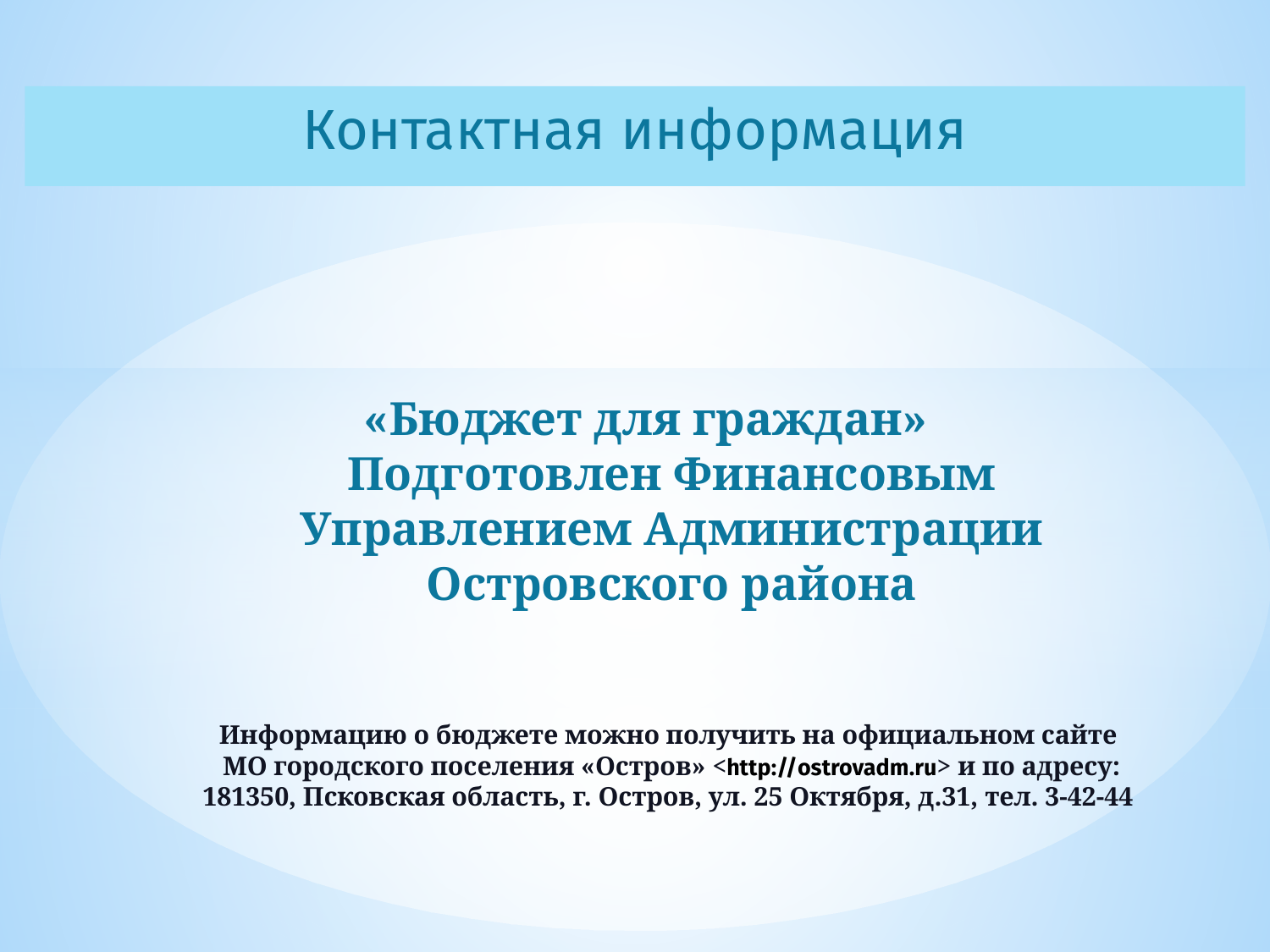

Контактная информация
# «Бюджет для граждан» Подготовлен Финансовым Управлением Администрации Островского района Информацию о бюджете можно получить на официальном сайте МО городского поселения «Остров» <http://ostrovadm.ru> и по адресу: 181350, Псковская область, г. Остров, ул. 25 Октября, д.31, тел. 3-42-44